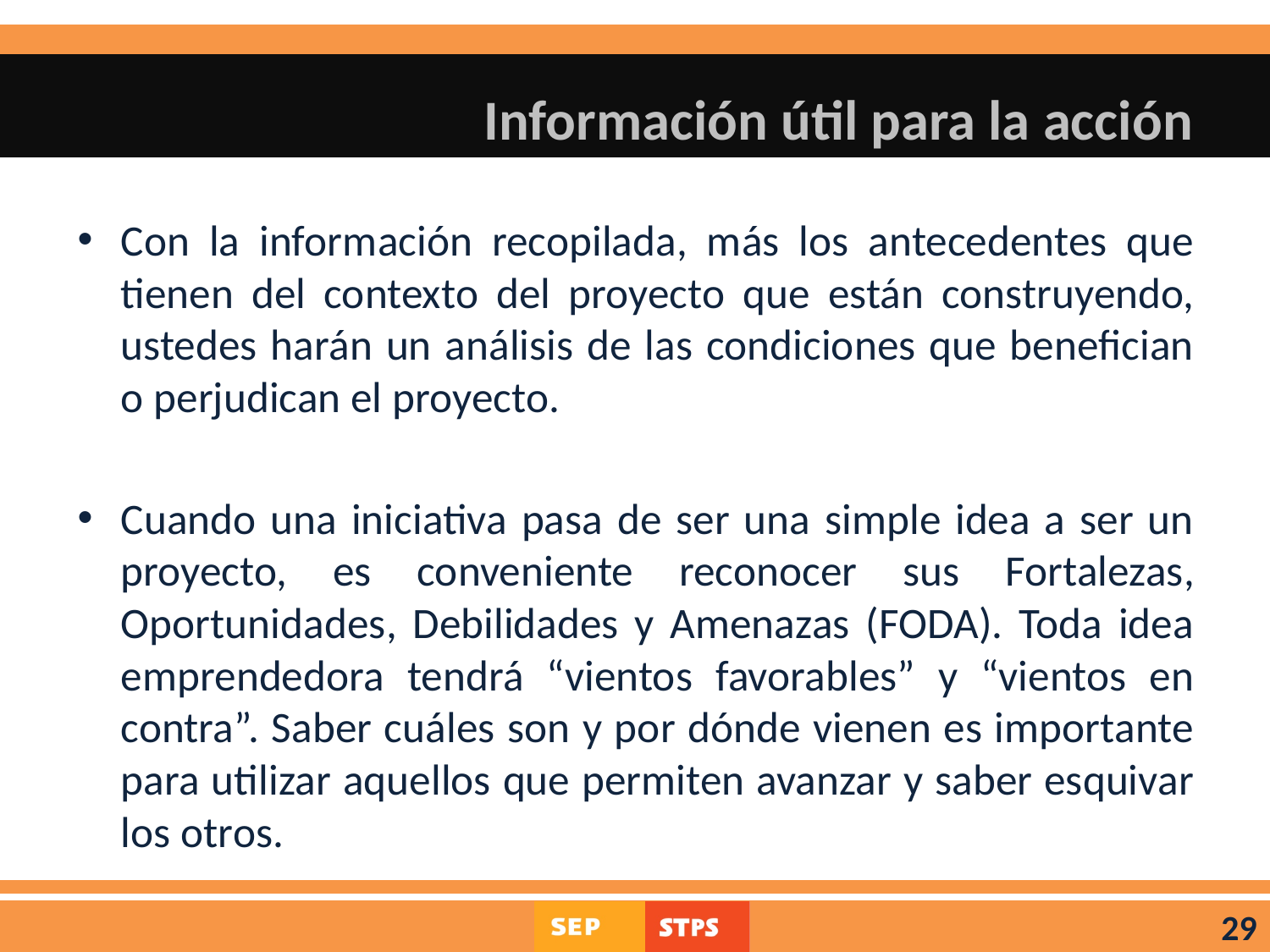

# Información útil para la acción
Con la información recopilada, más los antecedentes que tienen del contexto del proyecto que están construyendo, ustedes harán un análisis de las condiciones que benefician o perjudican el proyecto.

Cuando una iniciativa pasa de ser una simple idea a ser un proyecto, es conveniente reconocer sus Fortalezas, Oportunidades, Debilidades y Amenazas (FODA). Toda idea emprendedora tendrá “vientos favorables” y “vientos en contra”. Saber cuáles son y por dónde vienen es importante para utilizar aquellos que permiten avanzar y saber esquivar los otros.
29